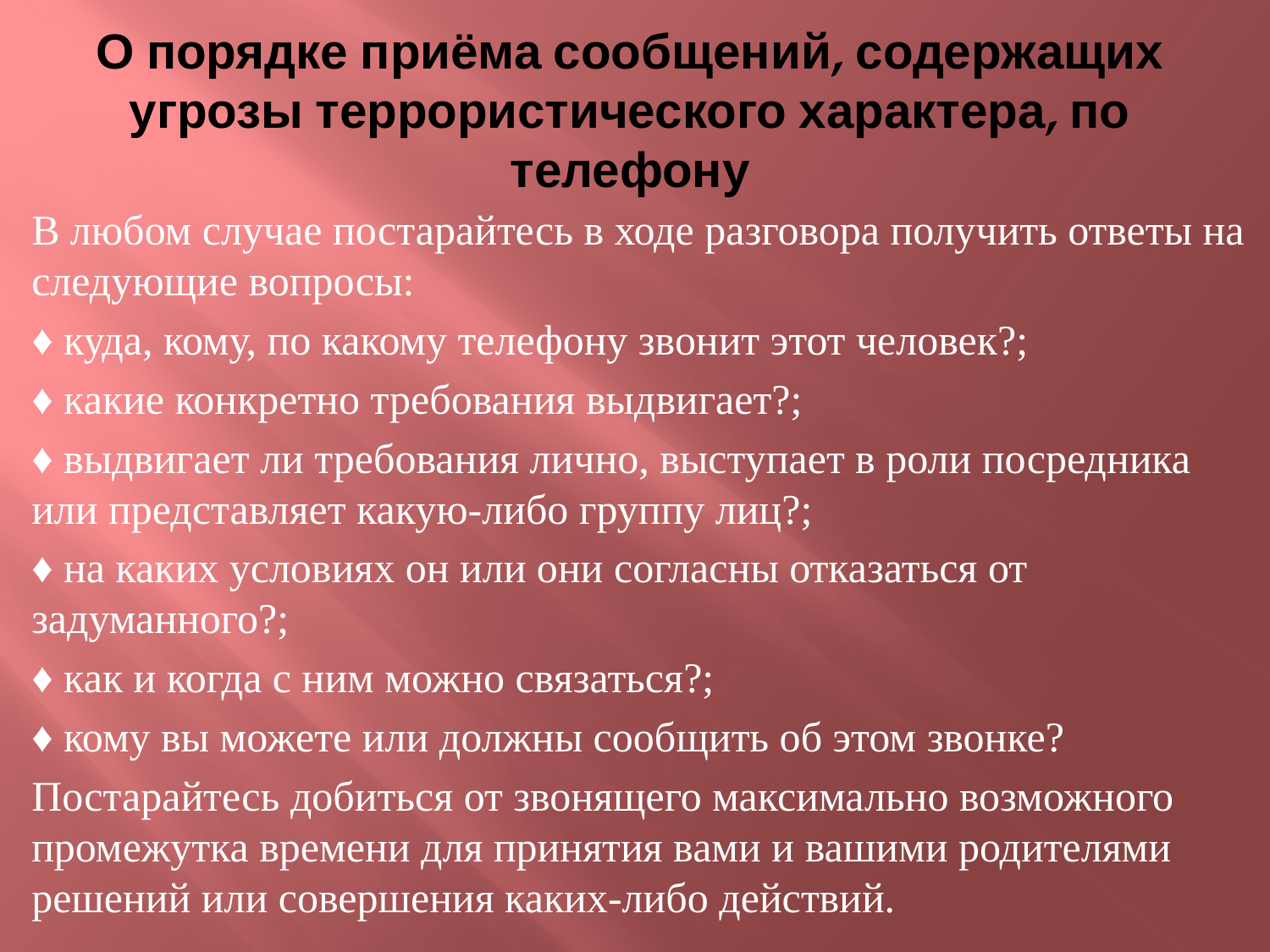

# О порядке приёма сообщений, содержащих угрозы террористического характера, по телефону
В любом случае постарайтесь в ходе разговора получить ответы на следующие вопросы:
♦ куда, кому, по какому телефону звонит этот человек?;
♦ какие конкретно требования выдвигает?;
♦ выдвигает ли требования лично, выступает в роли посредника или представляет какую-либо группу лиц?;
♦ на каких условиях он или они согласны отказаться от задуманного?;
♦ как и когда с ним можно связаться?;
♦ кому вы можете или должны сообщить об этом звонке?
Постарайтесь добиться от звонящего максимально возможного промежутка времени для принятия вами и вашими родителями решений или совершения каких-либо действий.